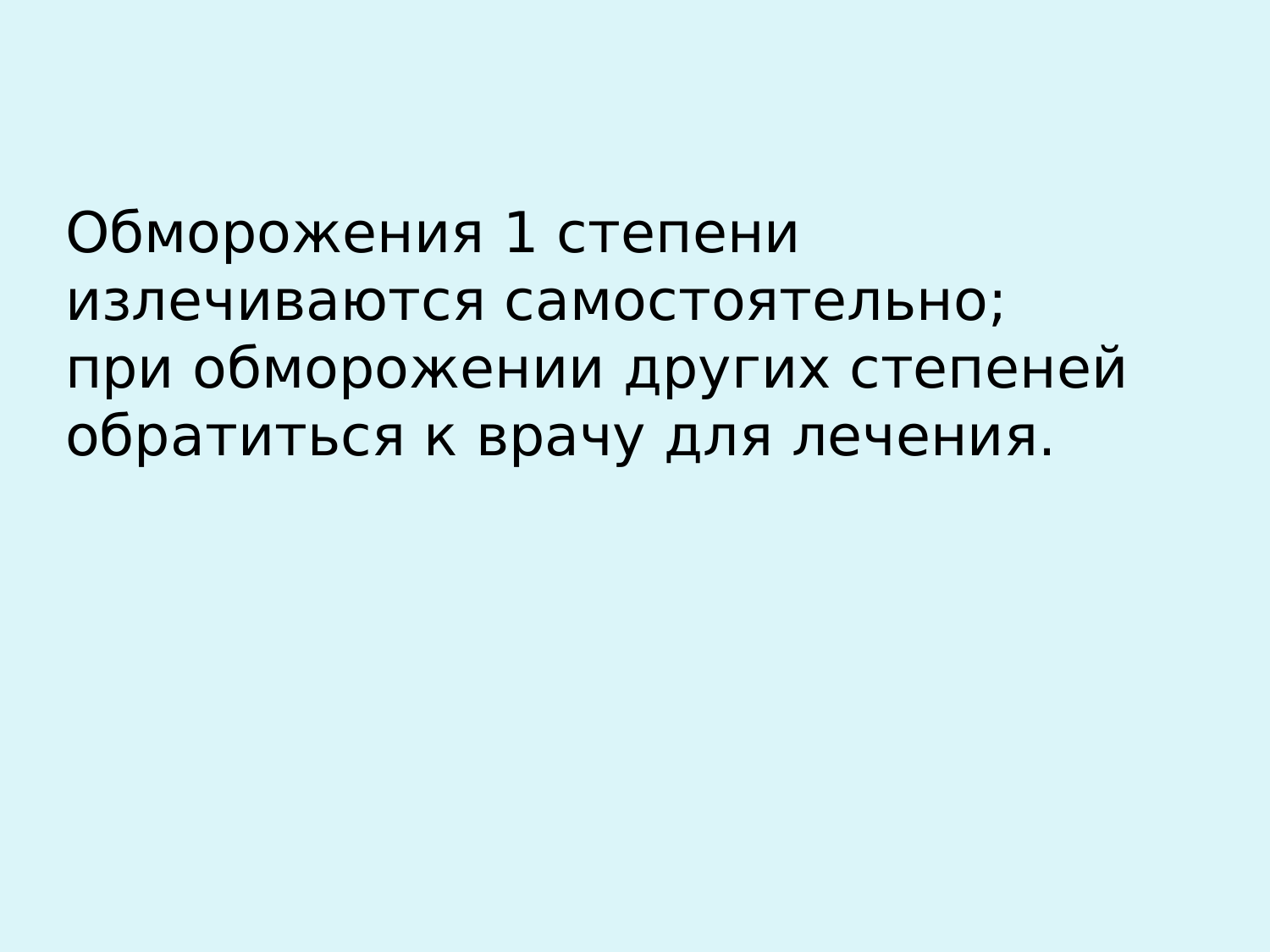

Обморожения 1 степени излечиваются самостоятельно;
при обморожении других степеней обратиться к врачу для лечения.